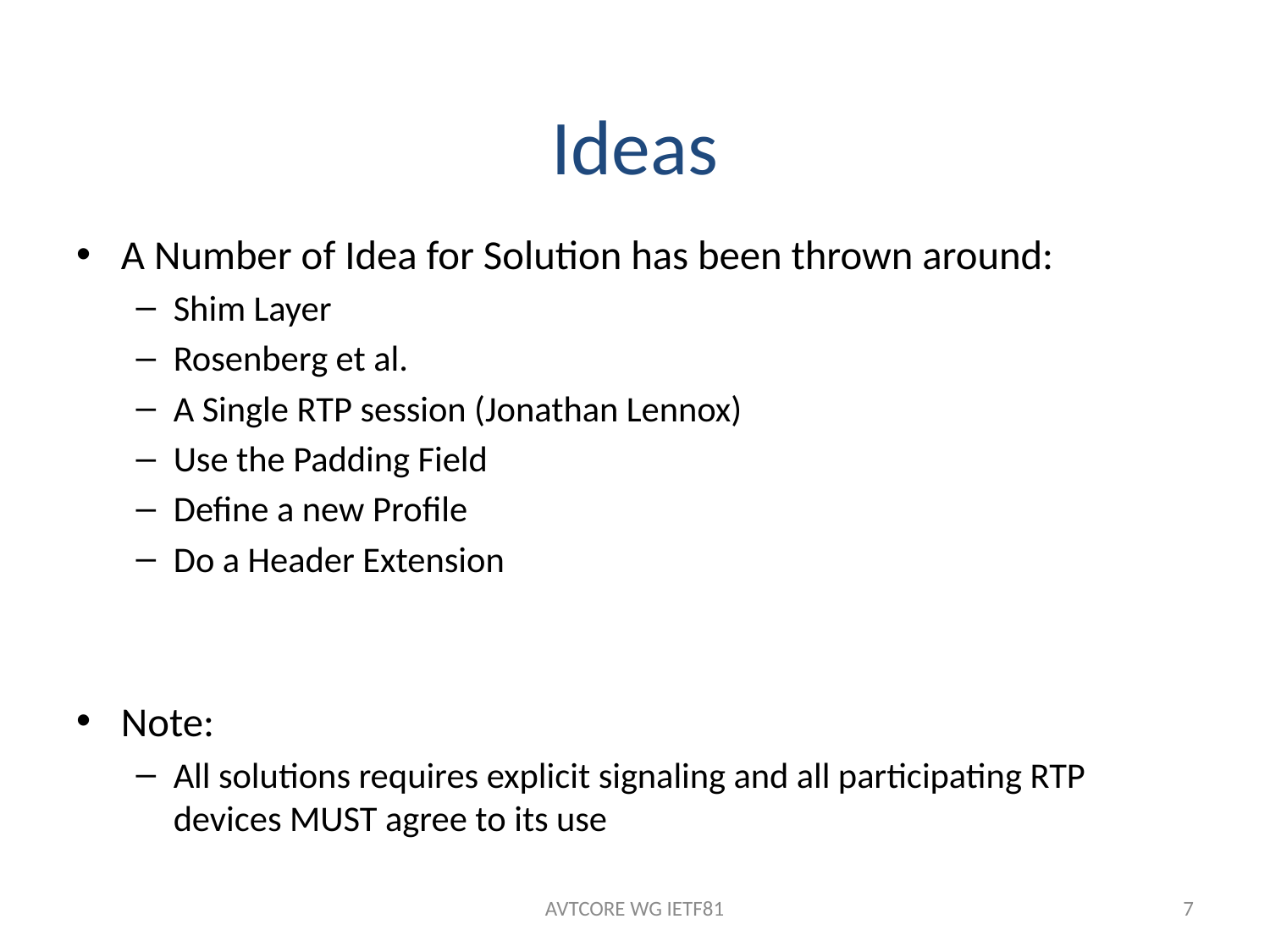

# Ideas
A Number of Idea for Solution has been thrown around:
Shim Layer
Rosenberg et al.
A Single RTP session (Jonathan Lennox)
Use the Padding Field
Define a new Profile
Do a Header Extension

Note:
All solutions requires explicit signaling and all participating RTP devices MUST agree to its use

AVTCORE WG IETF81
7